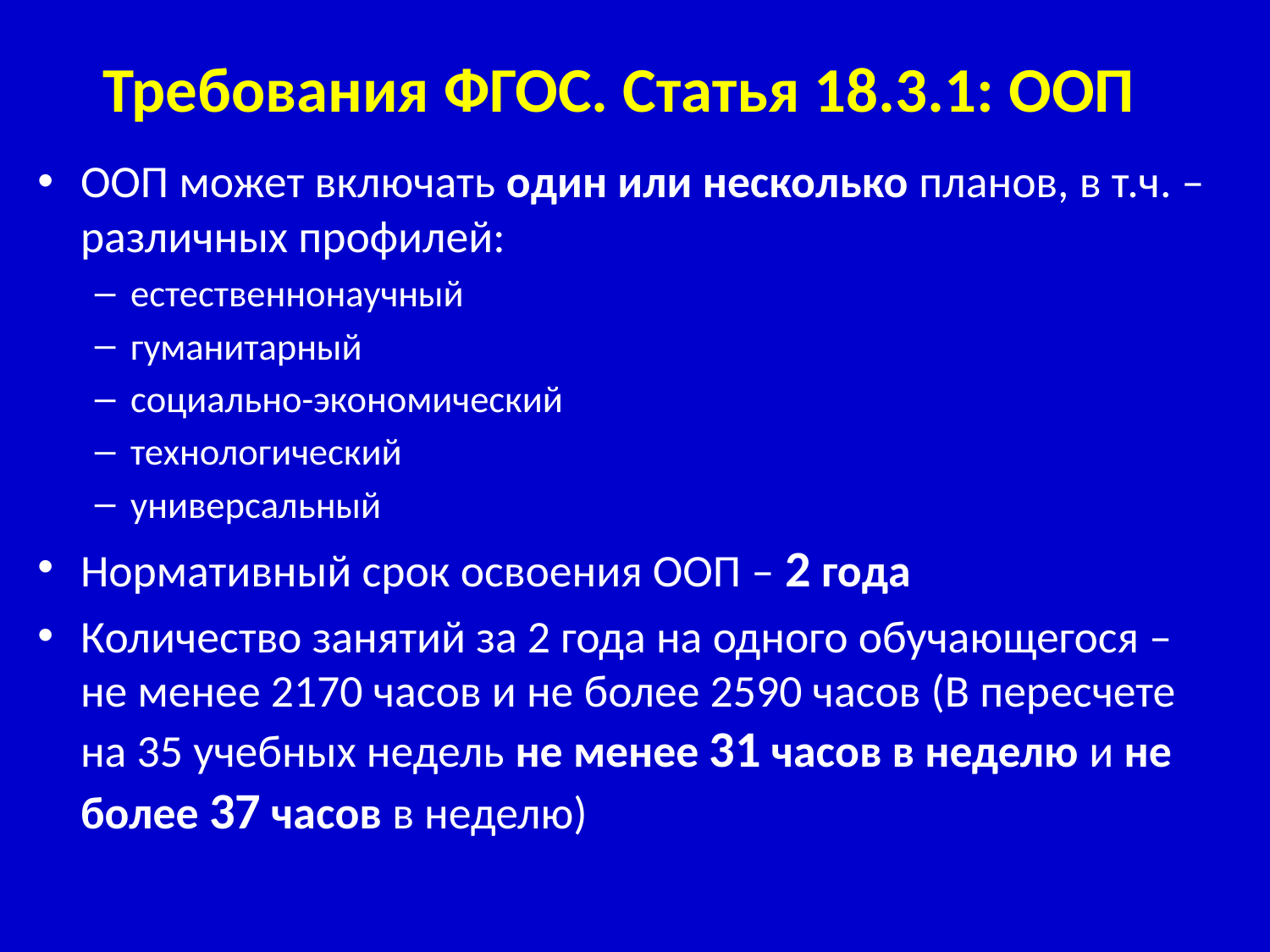

# Требования ФГОС. Статья 18.3.1: ООП
ООП может включать один или несколько планов, в т.ч. – различных профилей:
естественнонаучный
гуманитарный
социально-экономический
технологический
универсальный
Нормативный срок освоения ООП – 2 года
Количество занятий за 2 года на одного обучающегося – не менее 2170 часов и не более 2590 часов (В пересчете на 35 учебных недель не менее 31 часов в неделю и не более 37 часов в неделю)